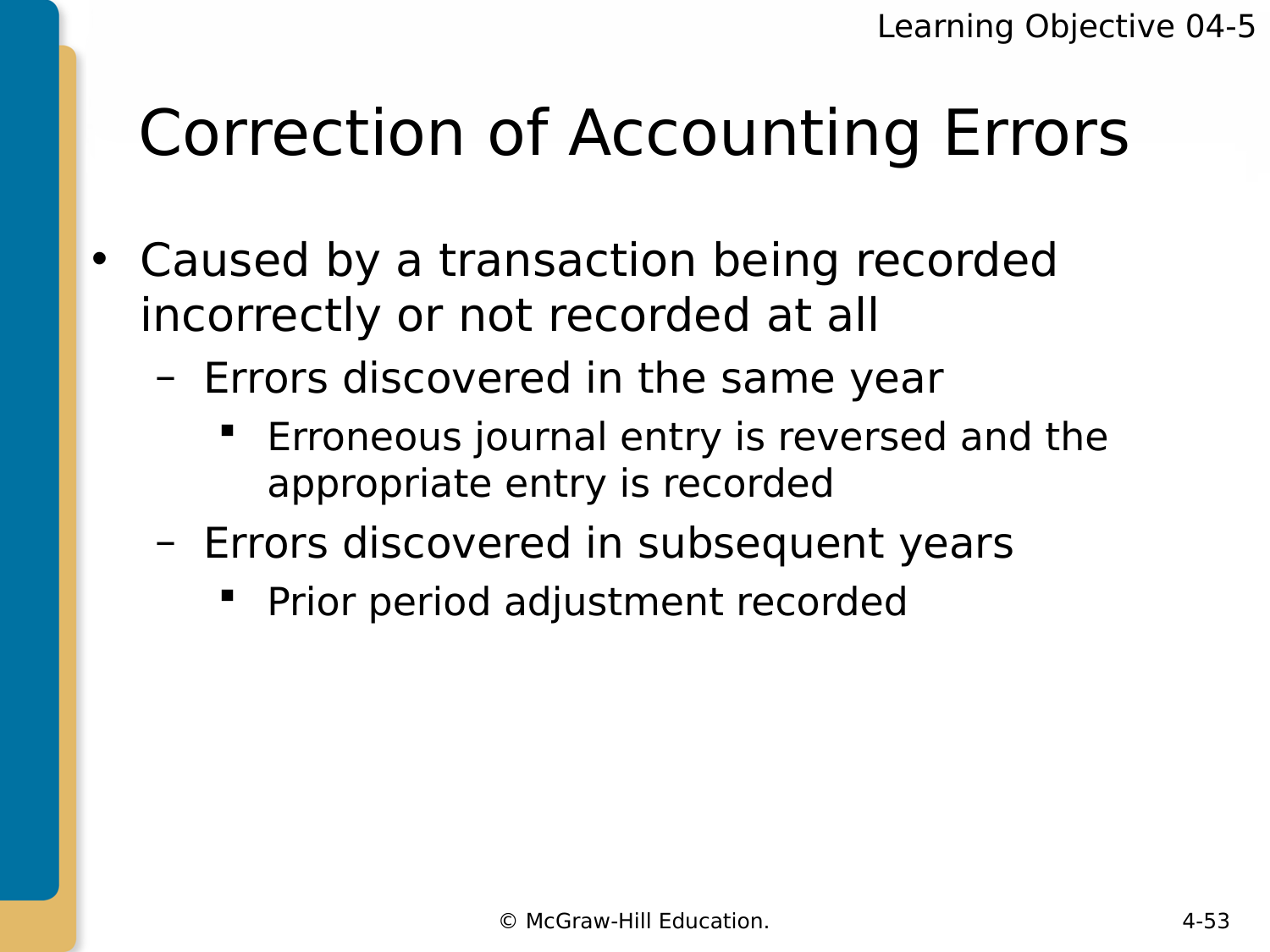

Learning Objective 04-5
# Correction of Accounting Errors
Caused by a transaction being recorded incorrectly or not recorded at all
Errors discovered in the same year
Erroneous journal entry is reversed and the appropriate entry is recorded
Errors discovered in subsequent years
Prior period adjustment recorded